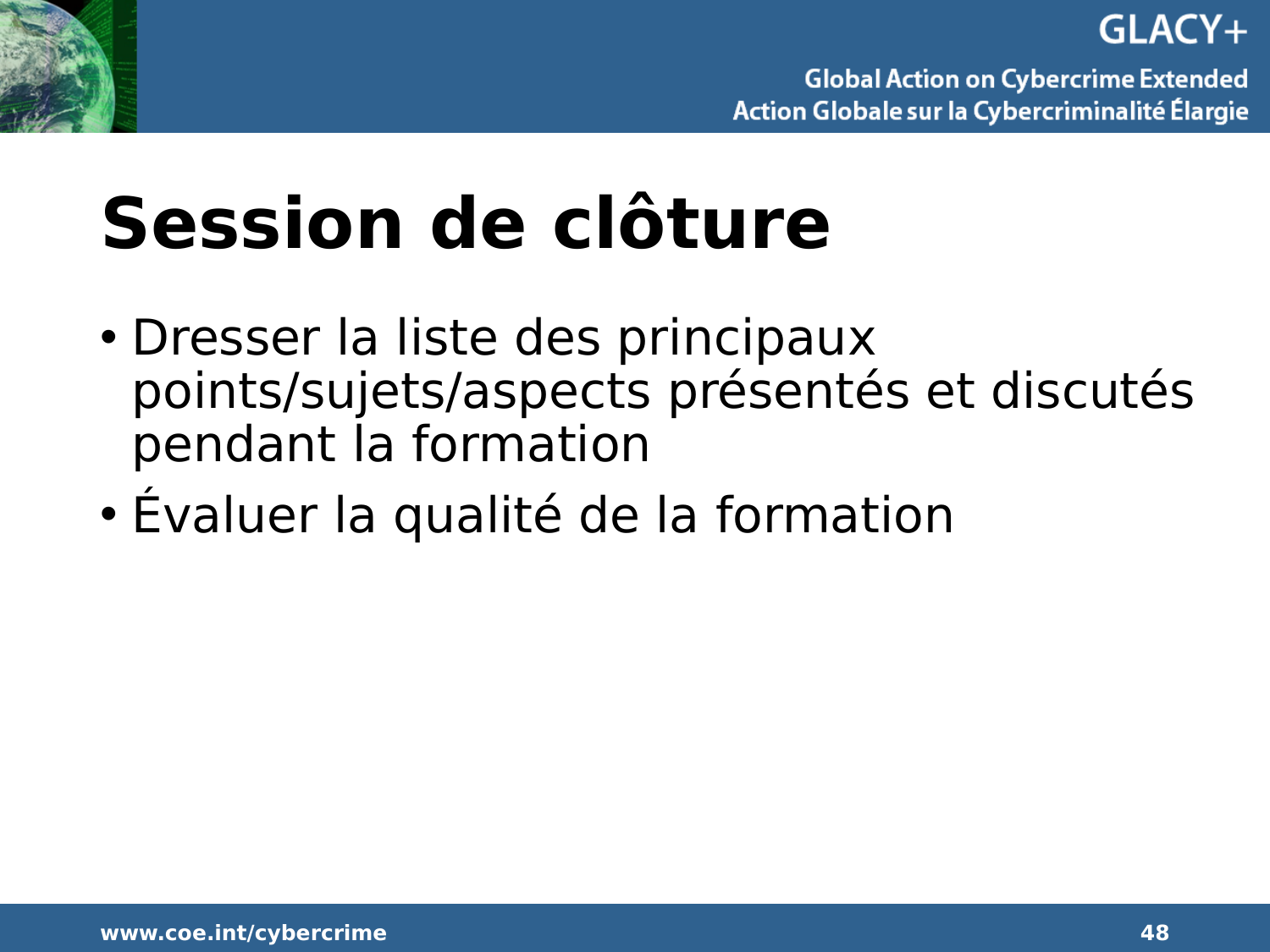

# Session de clôture
Dresser la liste des principaux points/sujets/aspects présentés et discutés pendant la formation
Évaluer la qualité de la formation
www.coe.int/cybercrime
48